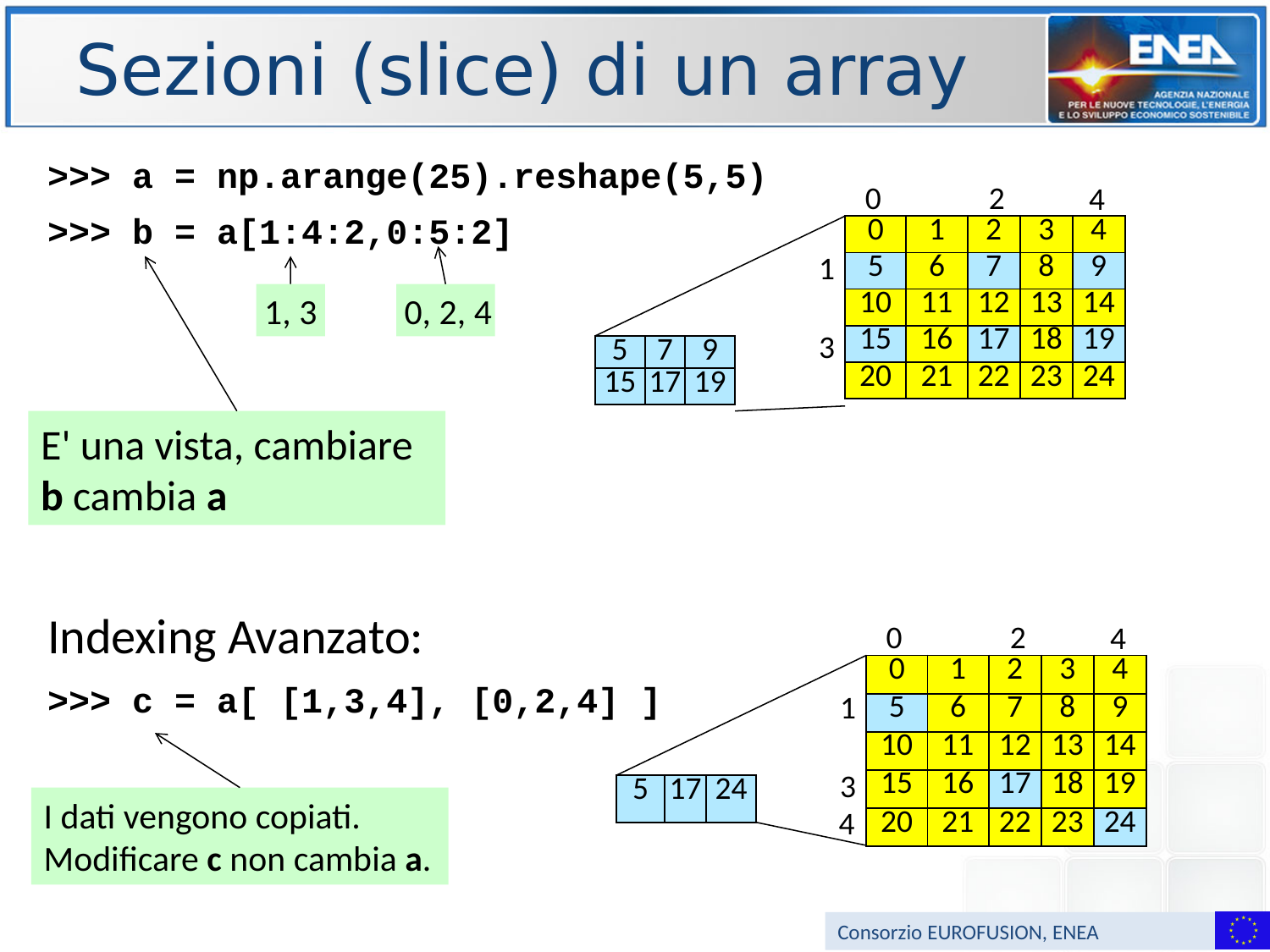

# Sezioni (slice) di un array
>>> a = np.arange(25).reshape(5,5)
>>> b = a[1:4:2,0:5:2]

Indexing Avanzato:
>>> c = a[ [1,3,4], [0,2,4] ]

0
2
4
| 0 | 1 | 2 | 3 | 4 |
| --- | --- | --- | --- | --- |
| 5 | 6 | 7 | 8 | 9 |
| 10 | 11 | 12 | 13 | 14 |
| 15 | 16 | 17 | 18 | 19 |
| 20 | 21 | 22 | 23 | 24 |
1
 1, 3
 0, 2, 4
3
| 5 | 7 | 9 |
| --- | --- | --- |
| 15 | 17 | 19 |
E' una vista, cambiare b cambia a
0
2
4
| 0 | 1 | 2 | 3 | 4 |
| --- | --- | --- | --- | --- |
| 5 | 6 | 7 | 8 | 9 |
| 10 | 11 | 12 | 13 | 14 |
| 15 | 16 | 17 | 18 | 19 |
| 20 | 21 | 22 | 23 | 24 |
1
3
| 5 | 17 | 24 |
| --- | --- | --- |
I dati vengono copiati.
Modificare c non cambia a.
4